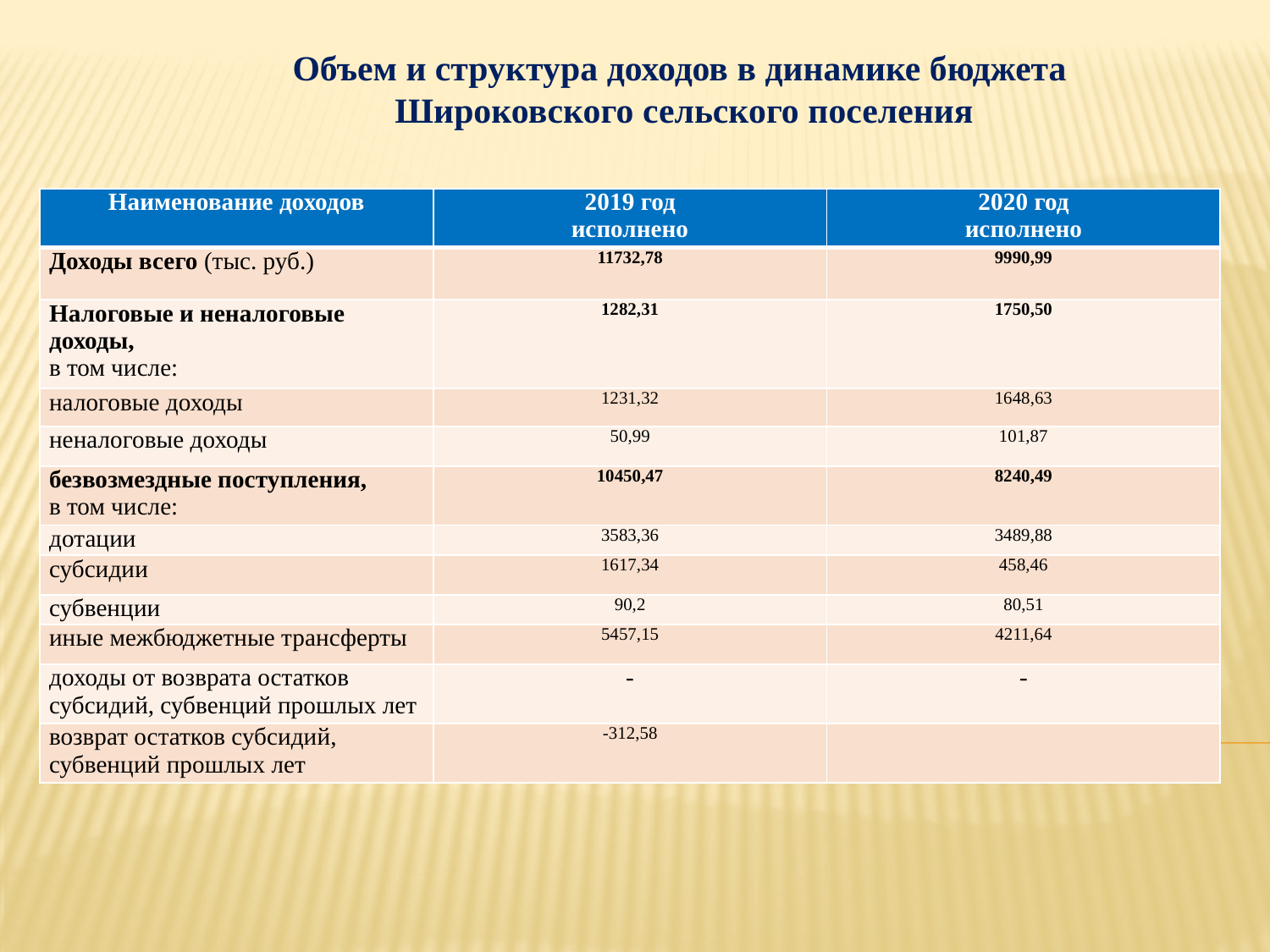

Объем и структура доходов в динамике бюджета
 Широковского сельского поселения
| Наименование доходов | 2019 год исполнено | 2020 год исполнено |
| --- | --- | --- |
| Доходы всего (тыс. руб.) | 11732,78 | 9990,99 |
| Налоговые и неналоговые доходы, в том числе: | 1282,31 | 1750,50 |
| налоговые доходы | 1231,32 | 1648,63 |
| неналоговые доходы | 50,99 | 101,87 |
| безвозмездные поступления, в том числе: | 10450,47 | 8240,49 |
| дотации | 3583,36 | 3489,88 |
| субсидии | 1617,34 | 458,46 |
| субвенции | 90,2 | 80,51 |
| иные межбюджетные трансферты | 5457,15 | 4211,64 |
| доходы от возврата остатков субсидий, субвенций прошлых лет | - | - |
| возврат остатков субсидий, субвенций прошлых лет | -312,58 |  |